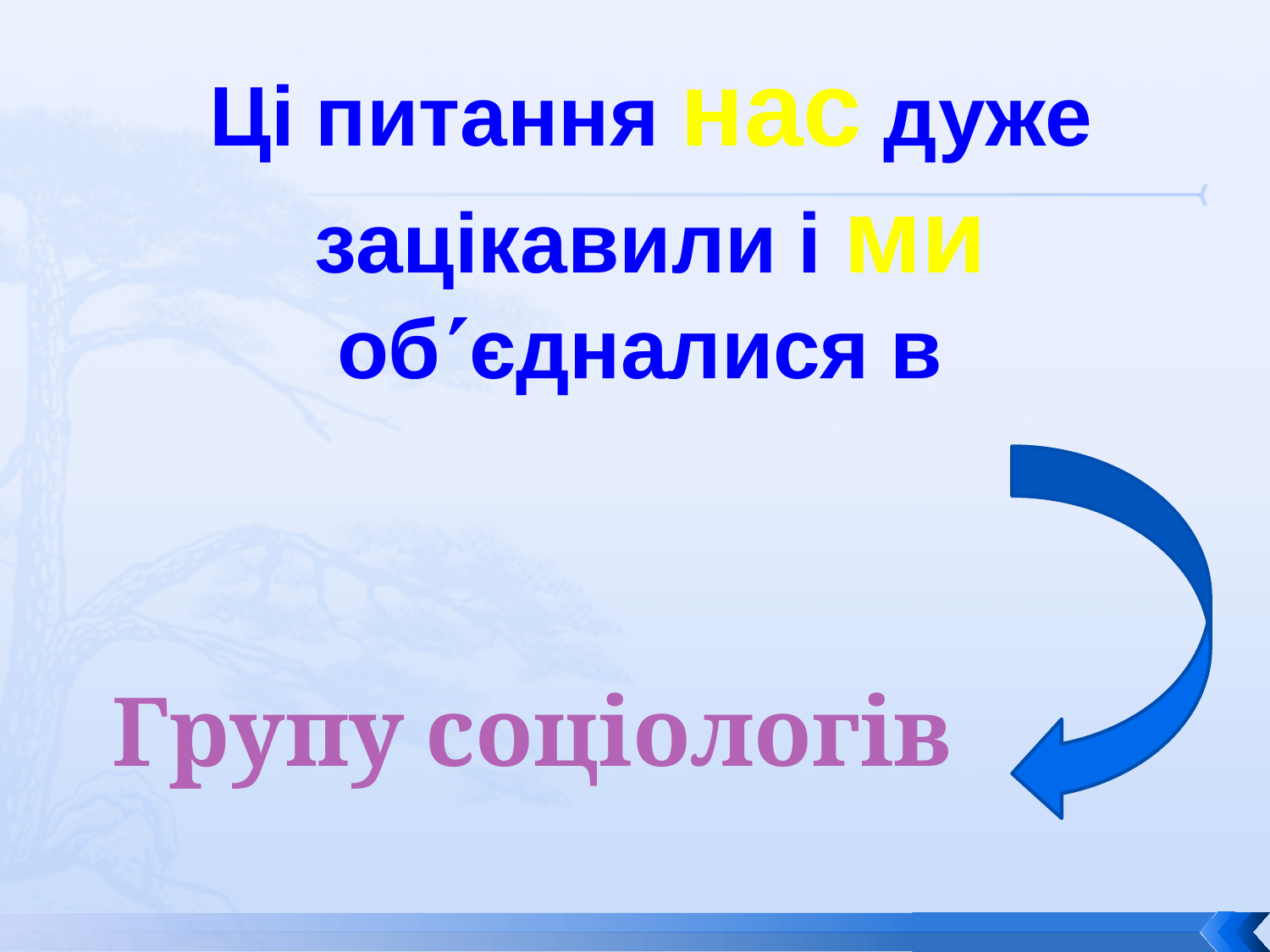

# Ці питання нас дуже зацікавили і ми об′єдналися в

Групу соціологів